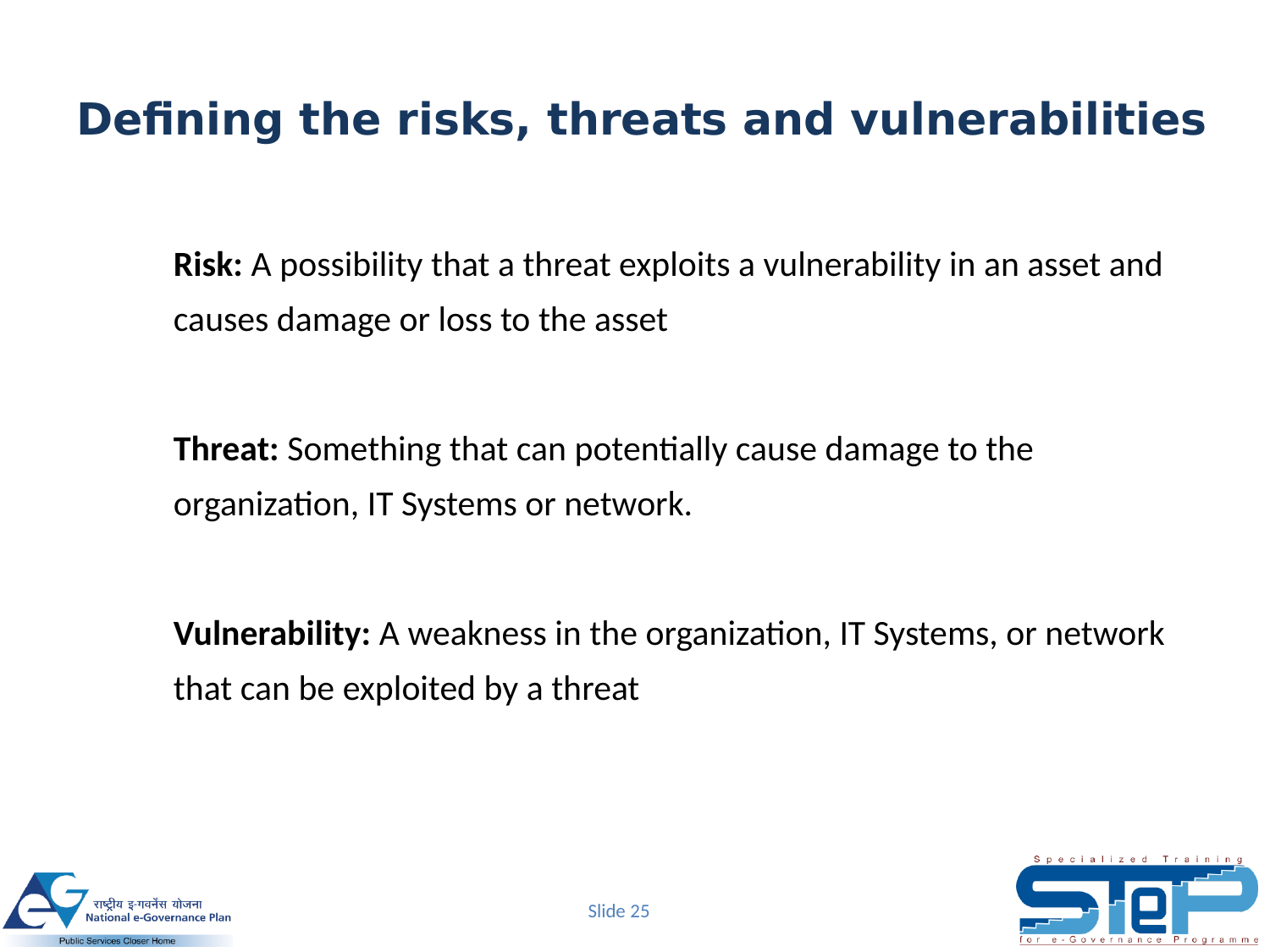

# Defining the risks, threats and vulnerabilities
	Risk: A possibility that a threat exploits a vulnerability in an asset and causes damage or loss to the asset

	Threat: Something that can potentially cause damage to the organization, IT Systems or network.

	Vulnerability: A weakness in the organization, IT Systems, or network that can be exploited by a threat